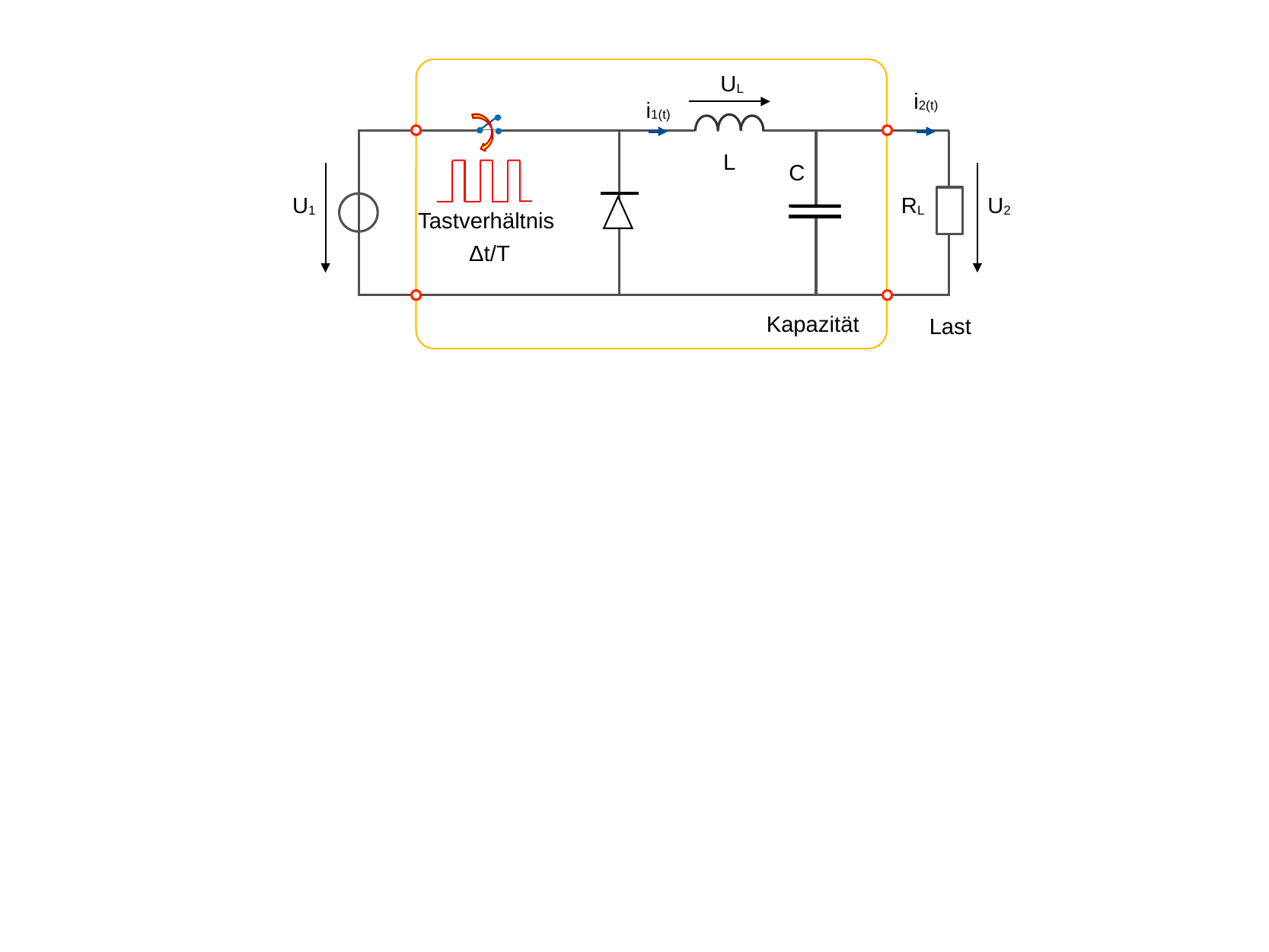

UL
i2(t)
i1(t)

L
C

RL
U2
U1

Tastverhältnis
Δt/T

Kapazität
Last